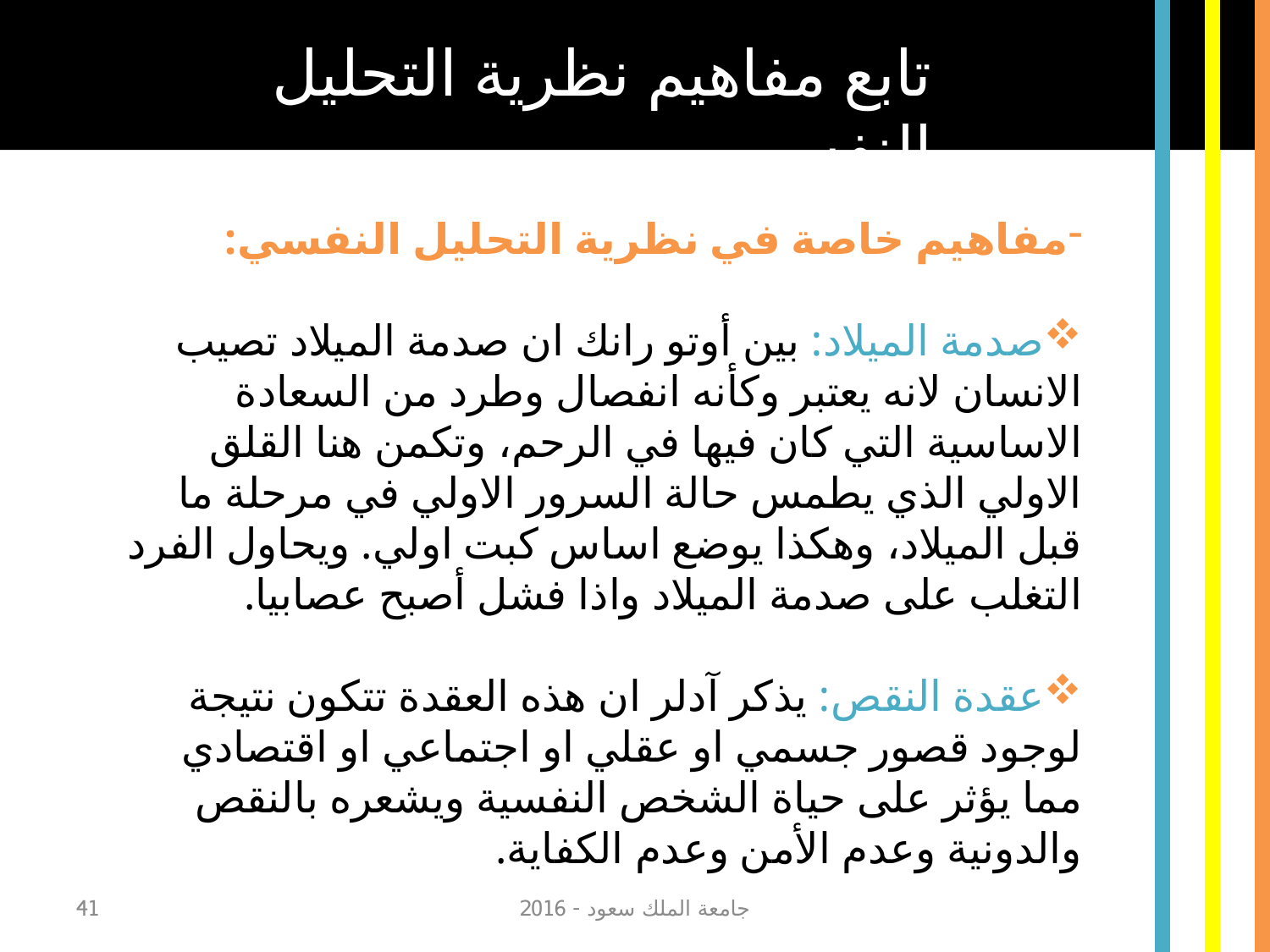

تابع مفاهيم نظرية التحليل النفسي
مفاهيم خاصة في نظرية التحليل النفسي:

صدمة الميلاد: بين أوتو رانك ان صدمة الميلاد تصيب الانسان لانه يعتبر وكأنه انفصال وطرد من السعادة الاساسية التي كان فيها في الرحم، وتكمن هنا القلق الاولي الذي يطمس حالة السرور الاولي في مرحلة ما قبل الميلاد، وهكذا يوضع اساس كبت اولي. ويحاول الفرد التغلب على صدمة الميلاد واذا فشل أصبح عصابيا.

عقدة النقص: يذكر آدلر ان هذه العقدة تتكون نتيجة لوجود قصور جسمي او عقلي او اجتماعي او اقتصادي مما يؤثر على حياة الشخص النفسية ويشعره بالنقص والدونية وعدم الأمن وعدم الكفاية.
41
جامعة الملك سعود - 2016